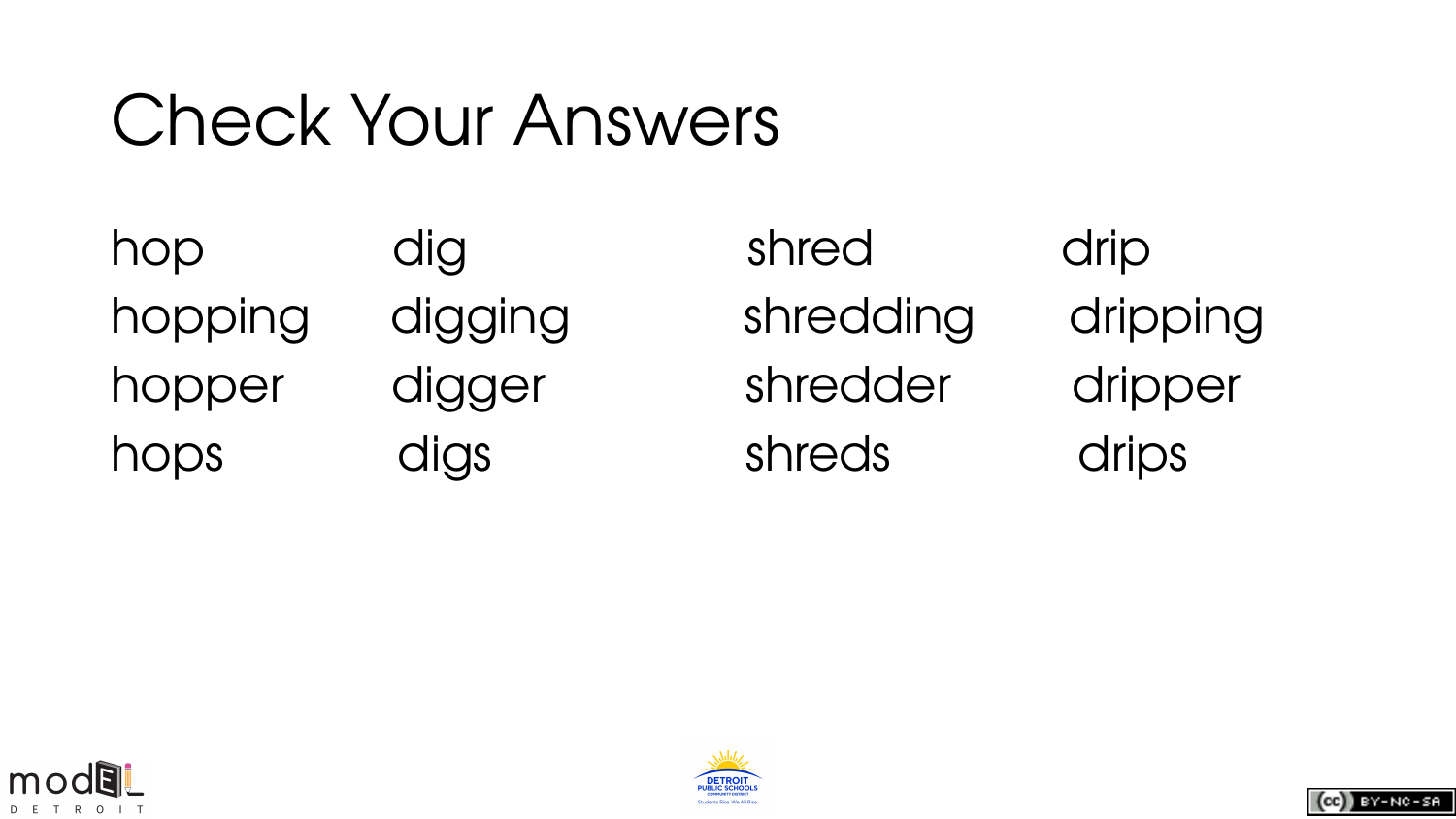

# Check Your Answers
hop              dig                     shred              drip
hopping      digging             shredding       dripping
hopper        digger               shredder         dripper
hops             digs                   shreds              drips